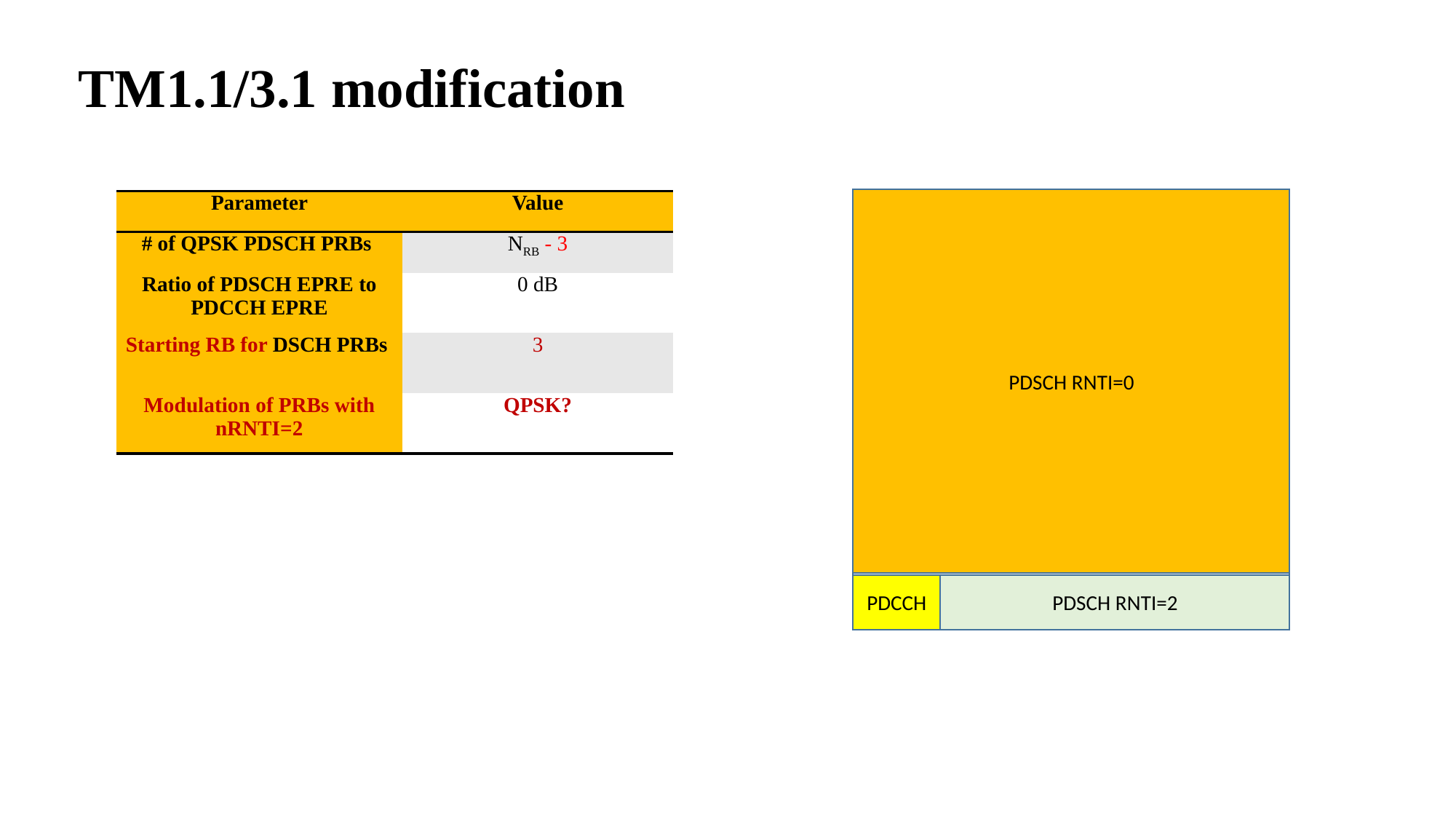

# TM1.1/3.1 modification
PDSCH RNTI=0
| Parameter | Value |
| --- | --- |
| # of QPSK PDSCH PRBs | NRB - 3 |
| Ratio of PDSCH EPRE to PDCCH EPRE | 0 dB |
| Starting RB for DSCH PRBs | 3 |
| Modulation of PRBs with nRNTI=2 | QPSK? |

PDCCH
PDSCH RNTI=2